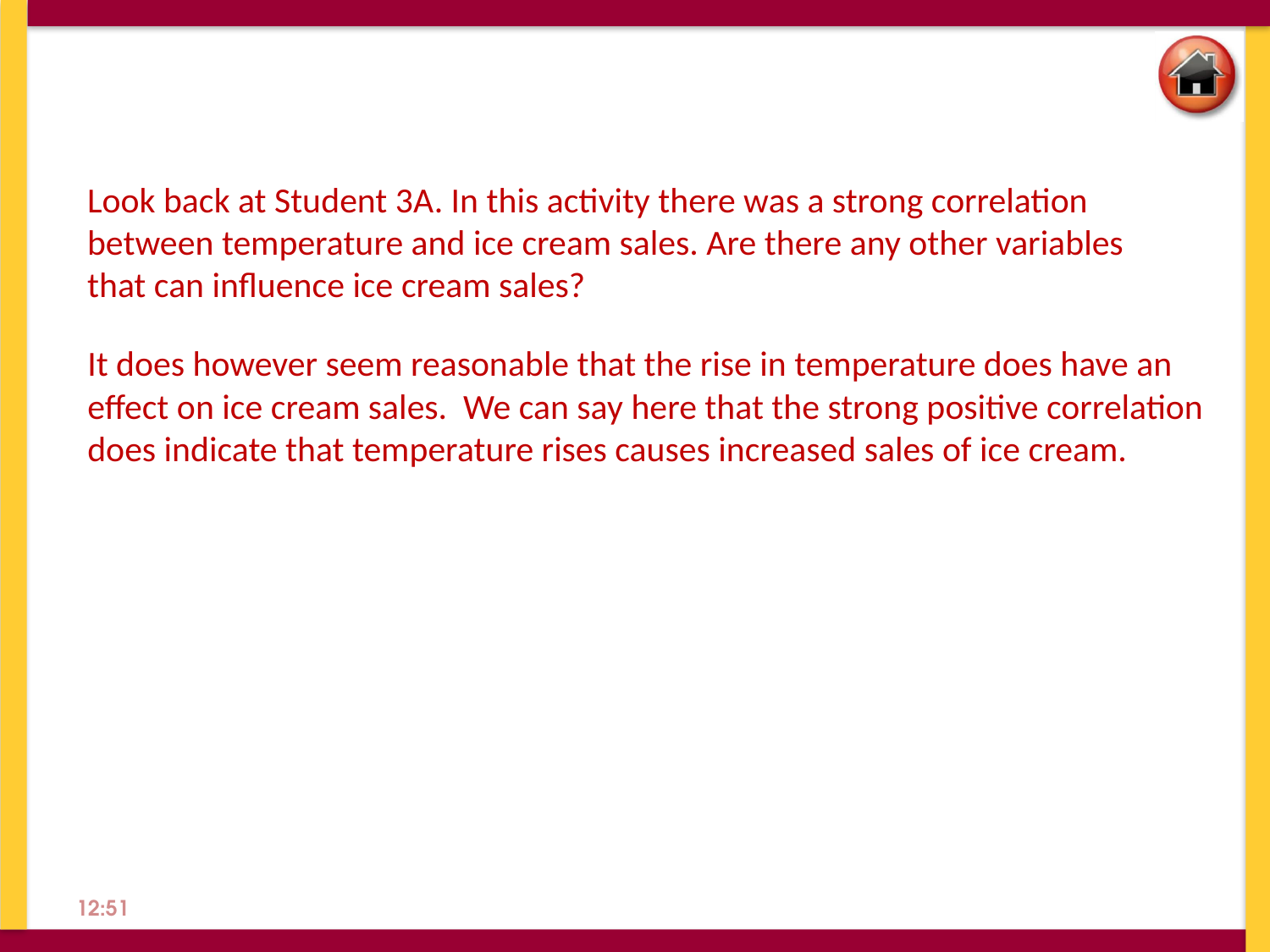

Look back at Student 3A. In this activity there was a strong correlation between temperature and ice cream sales. Are there any other variables that can influence ice cream sales?
It does however seem reasonable that the rise in temperature does have an effect on ice cream sales.  We can say here that the strong positive correlation does indicate that temperature rises causes increased sales of ice cream.
12:51